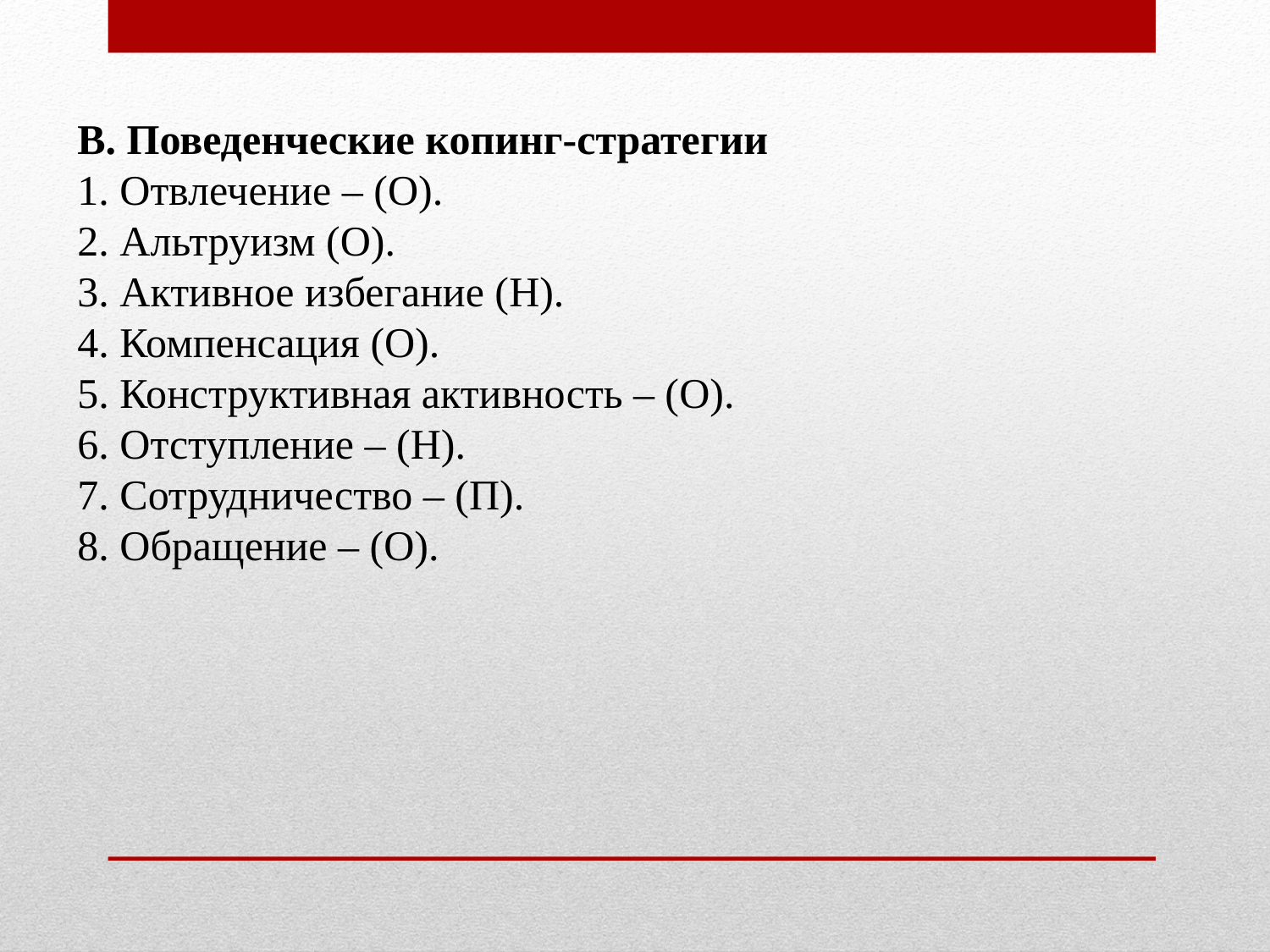

В. Поведенческие копинг-стратегии
1. Отвлечение – (О).
2. Альтруизм (О).
3. Активное избегание (Н).
4. Компенсация (О).
5. Конструктивная активность – (О).
6. Отступление – (Н).
7. Сотрудничество – (П).
8. Обращение – (О).